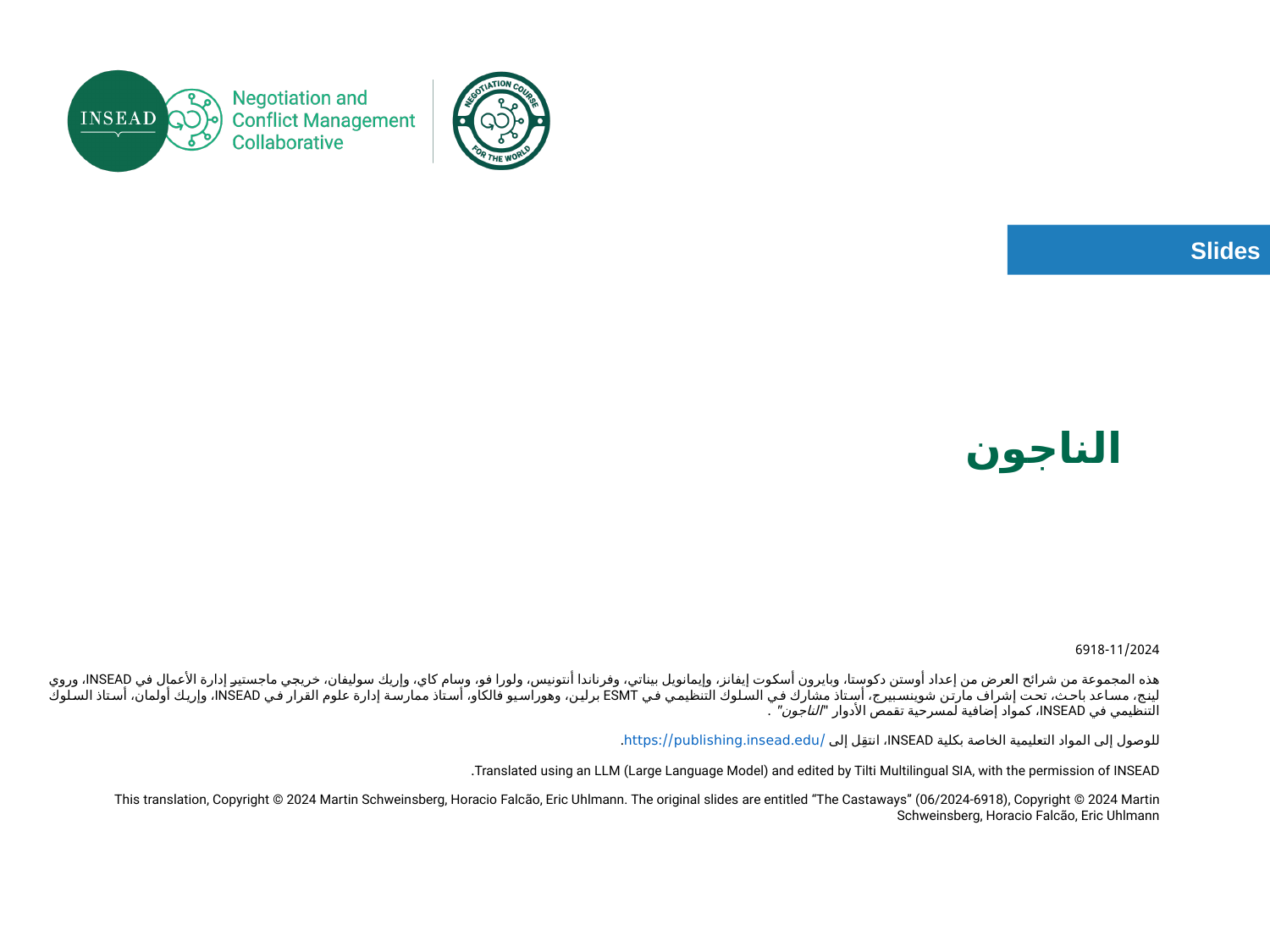

# الناجون

6918-11/2024
هذه المجموعة من شرائح العرض من إعداد أوستن دكوستا، وبايرون أسكوت إيفانز، وإيمانويل بيناتي، وفرناندا أنتونيس، ولورا فو، وسام كاي، وإريك سوليفان، خريجي ماجستير إدارة الأعمال في INSEAD، وروي لينج، مساعد باحث، تحت إشراف مارتن شوينسبيرج، أستاذ مشارك في السلوك التنظيمي في ESMT برلين، وهوراسيو فالكاو، أستاذ ممارسة إدارة علوم القرار في INSEAD، وإريك أولمان، أستاذ السلوك التنظيمي في INSEAD، كمواد إضافية لمسرحية تقمص الأدوار "الناجون" .
للوصول إلى المواد التعليمية الخاصة بكلية INSEAD، انتقِل إلى https://publishing.insead.edu/.
Translated using an LLM (Large Language Model) and edited by Tilti Multilingual SIA, with the permission of INSEAD.
This translation, Copyright © 2024 Martin Schweinsberg, Horacio Falcão, Eric Uhlmann. The original slides are entitled “The Castaways” (06/2024-6918), Copyright © 2024 Martin Schweinsberg, Horacio Falcão, Eric Uhlmann